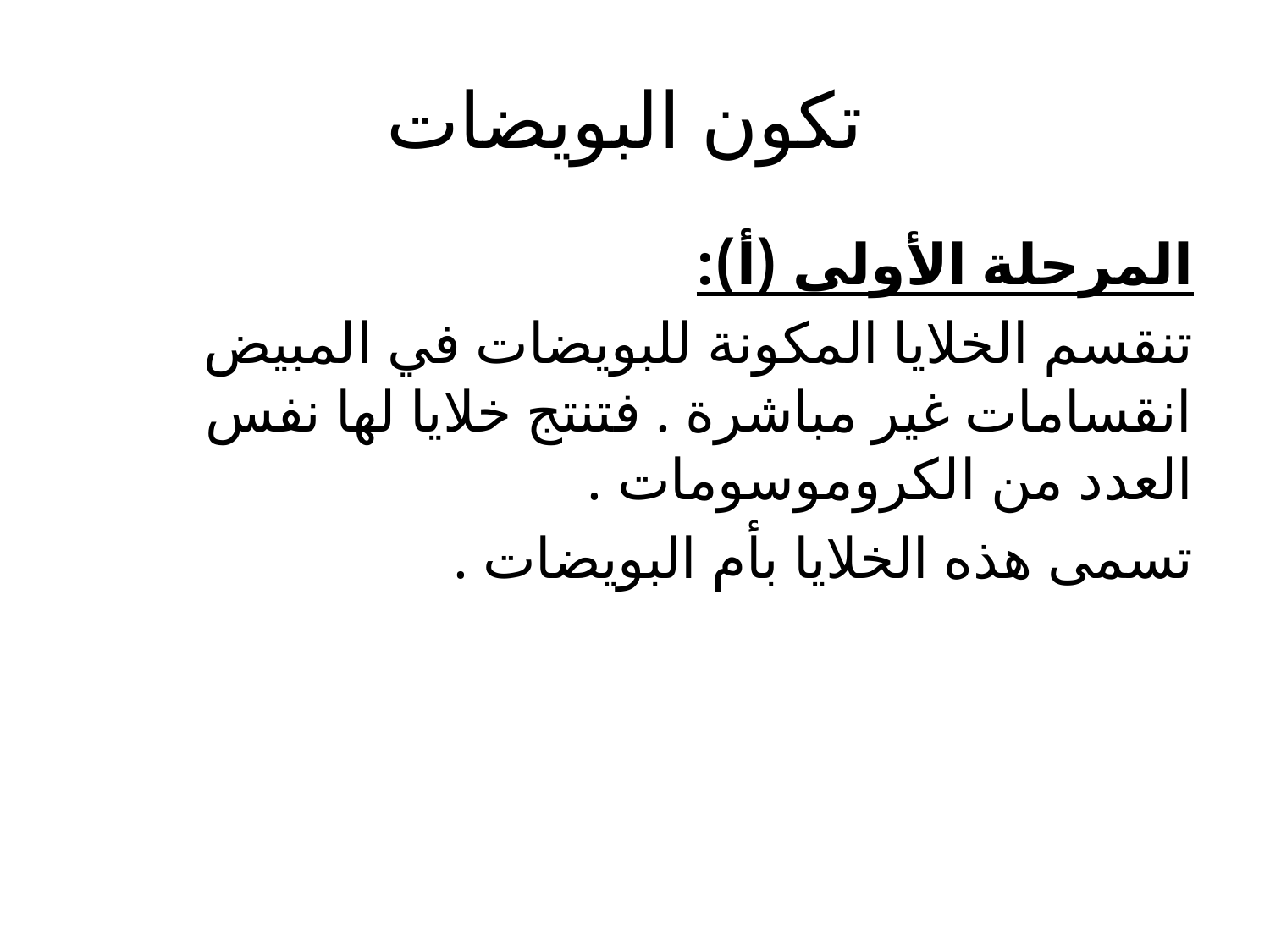

# تكون البويضات
المرحلة الأولى (أ):
تنقسم الخلايا المكونة للبويضات في المبيض انقسامات غير مباشرة . فتنتج خلايا لها نفس العدد من الكروموسومات .
تسمى هذه الخلايا بأم البويضات .